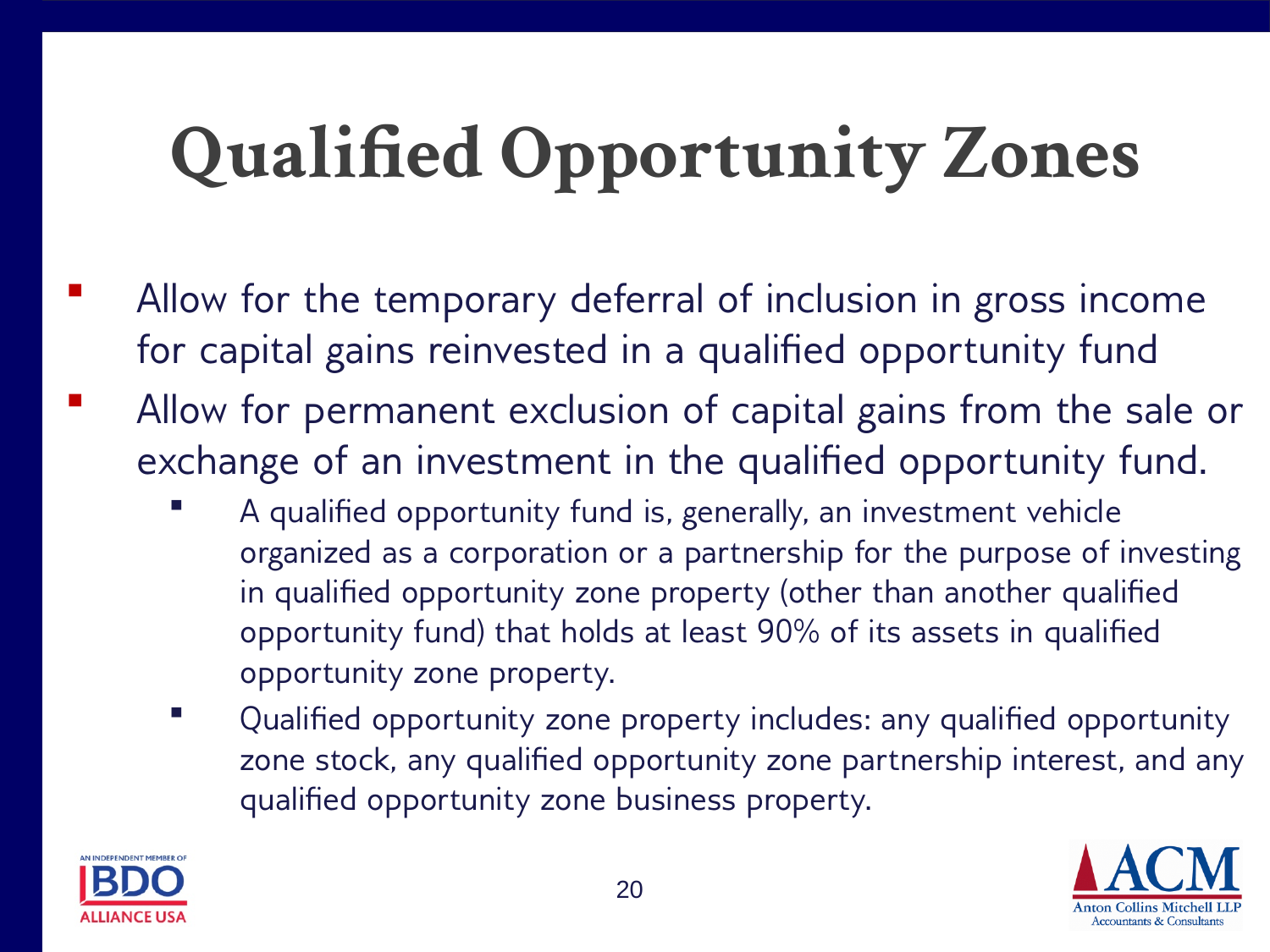

# Qualified Opportunity Zones
Allow for the temporary deferral of inclusion in gross income for capital gains reinvested in a qualified opportunity fund
Allow for permanent exclusion of capital gains from the sale or exchange of an investment in the qualified opportunity fund.
A qualified opportunity fund is, generally, an investment vehicle organized as a corporation or a partnership for the purpose of investing in qualified opportunity zone property (other than another qualified opportunity fund) that holds at least 90% of its assets in qualified opportunity zone property.
Qualified opportunity zone property includes: any qualified opportunity zone stock, any qualified opportunity zone partnership interest, and any qualified opportunity zone business property.

20